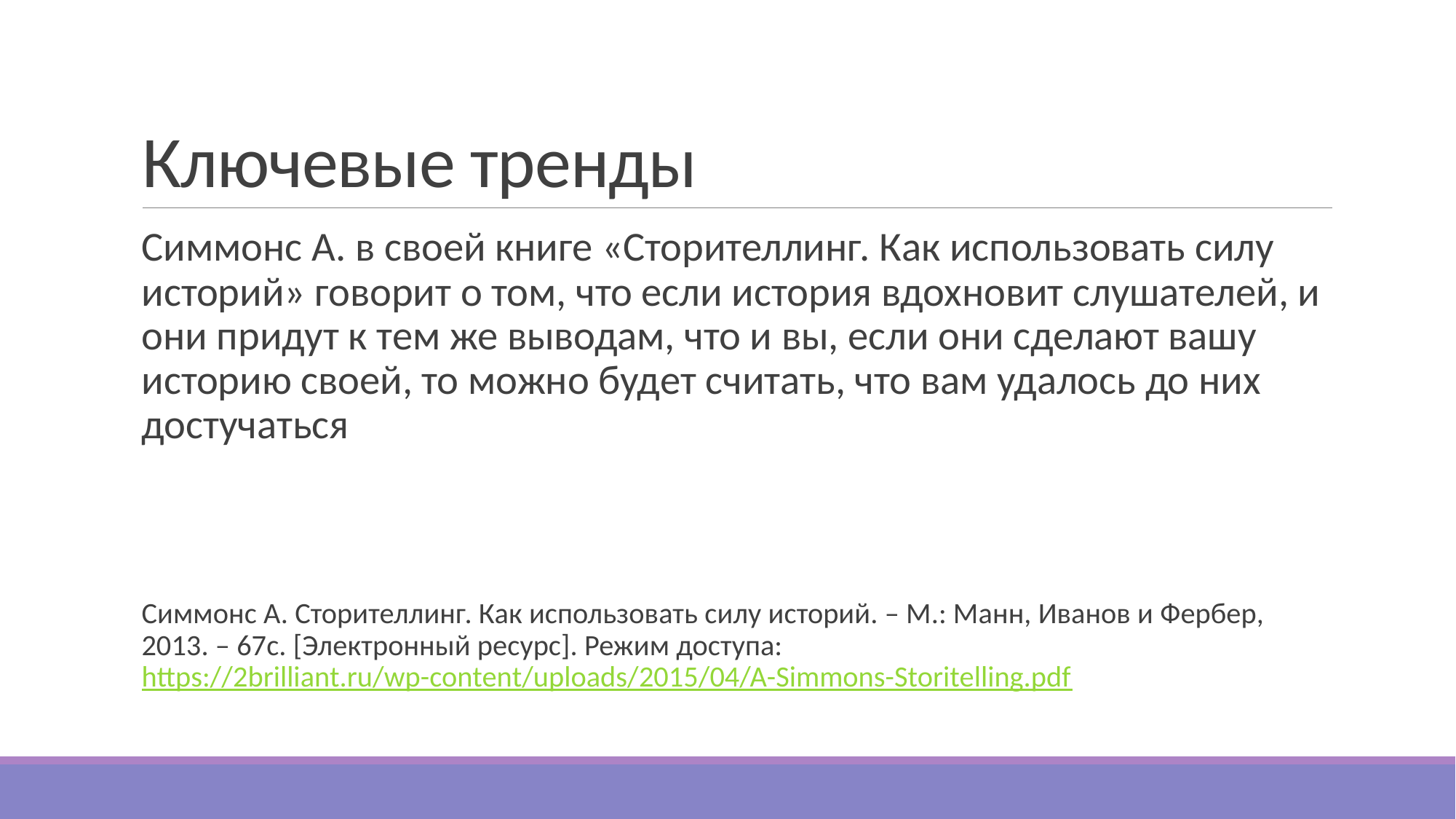

# Ключевые тренды
Симмонс А. в своей книге «Сторителлинг. Как использовать силу историй» говорит о том, что если история вдохновит слушателей, и они придут к тем же выводам, что и вы, если они сделают вашу историю своей, то можно будет считать, что вам удалось до них достучаться

Симмонс А. Сторителлинг. Как использовать силу историй. – М.: Манн, Иванов и Фербер, 2013. – 67с. [Электронный ресурс]. Режим доступа: https://2brilliant.ru/wp-content/uploads/2015/04/A-Simmons-Storitelling.pdf